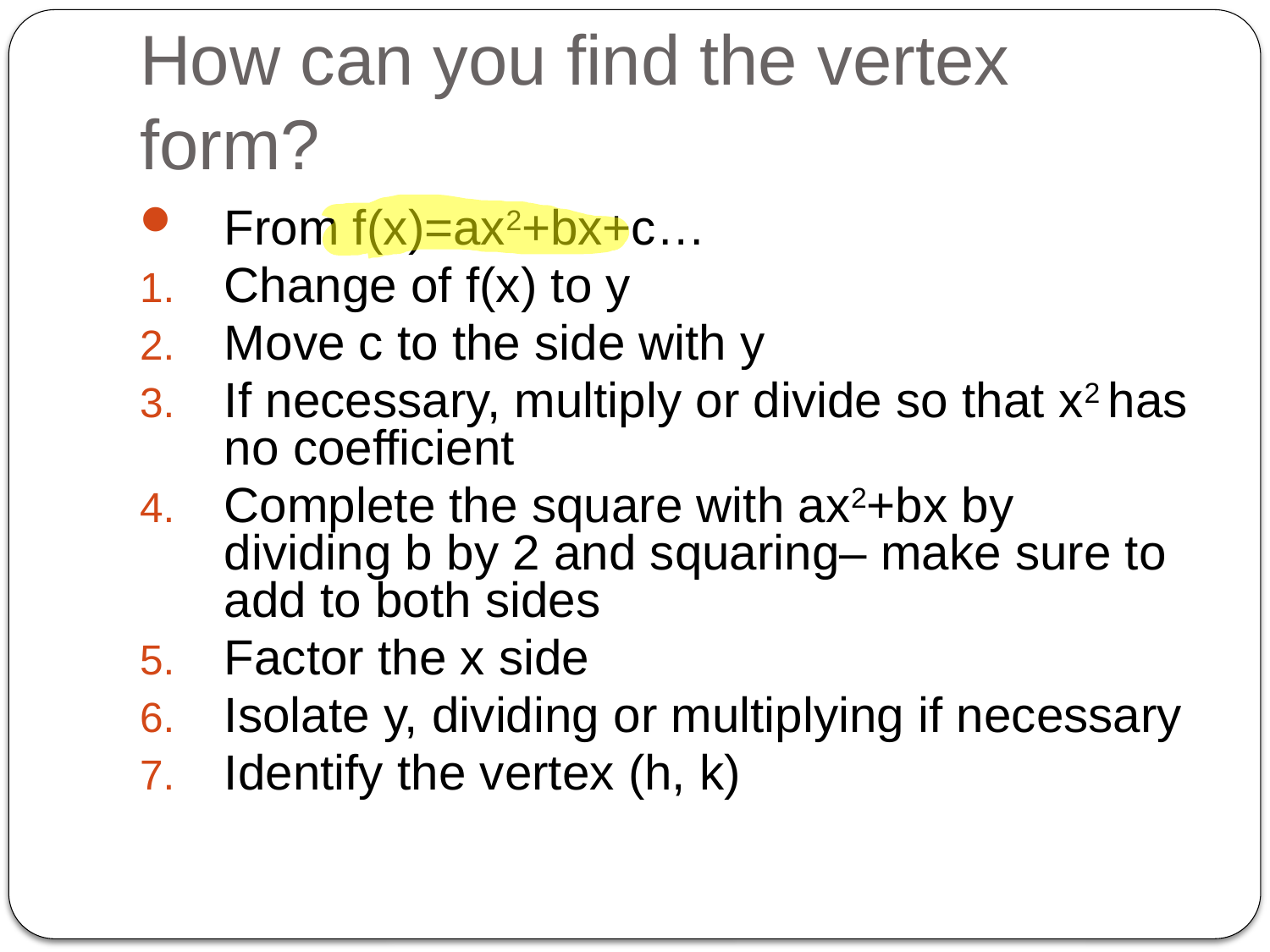

# How can you find the vertex form?
From f(x)=ax2+bx+c…
Change of f(x) to y
Move c to the side with y
If necessary, multiply or divide so that x2 has no coefficient
Complete the square with ax2+bx by dividing b by 2 and squaring– make sure to add to both sides
Factor the x side
Isolate y, dividing or multiplying if necessary
Identify the vertex (h, k)